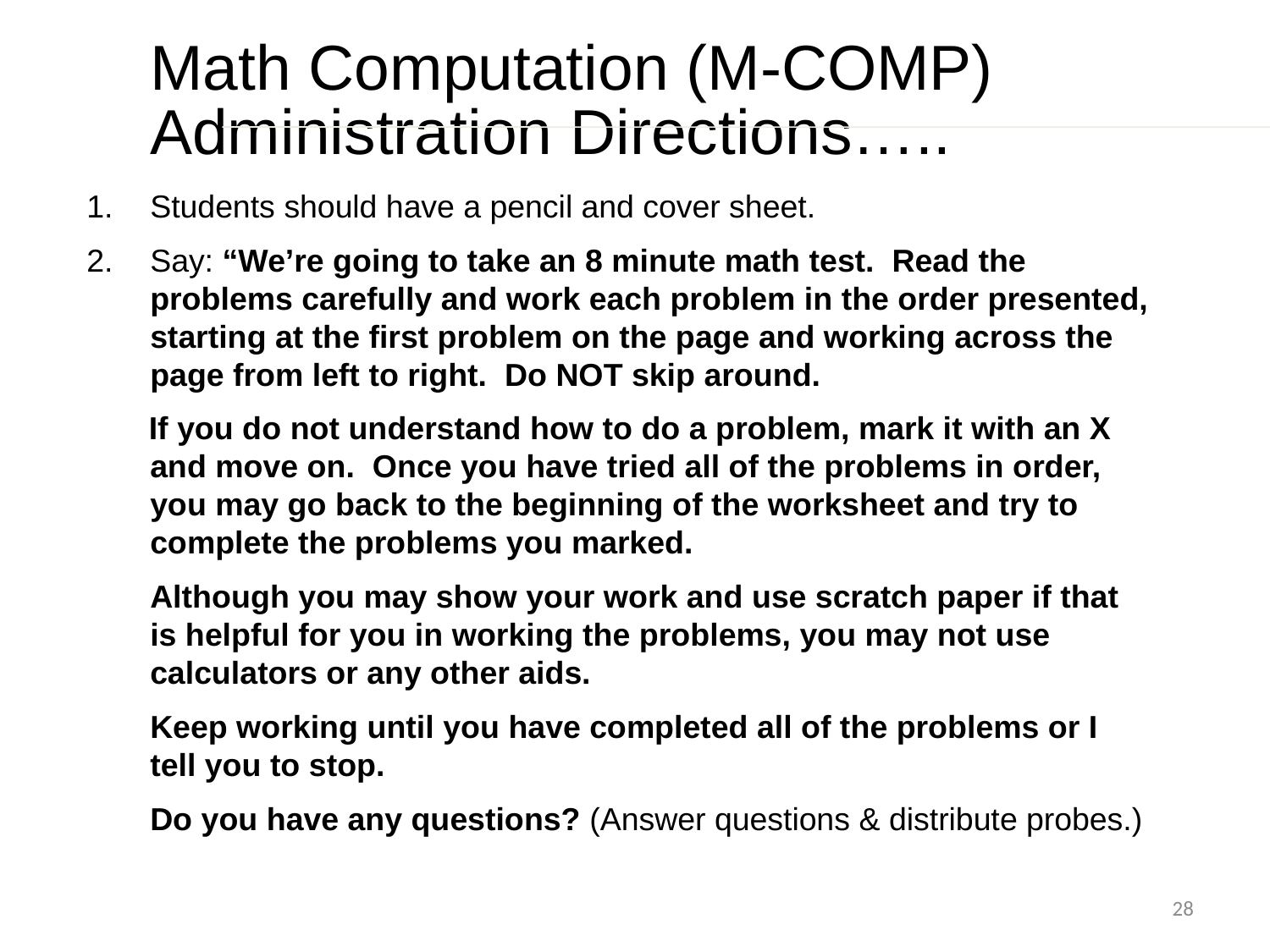

Math Computation (M-COMP) Administration Directions…..

Students should have a pencil and cover sheet.
Say: “We’re going to take an 8 minute math test.  Read the problems carefully and work each problem in the order presented, starting at the first problem on the page and working across the page from left to right.  Do NOT skip around.
       If you do not understand how to do a problem, mark it with an X and move on.  Once you have tried all of the problems in order, you may go back to the beginning of the worksheet and try to complete the problems you marked.
	Although you may show your work and use scratch paper if that is helpful for you in working the problems, you may not use calculators or any other aids.
	Keep working until you have completed all of the problems or I tell you to stop.
	Do you have any questions? (Answer questions & distribute probes.)
28